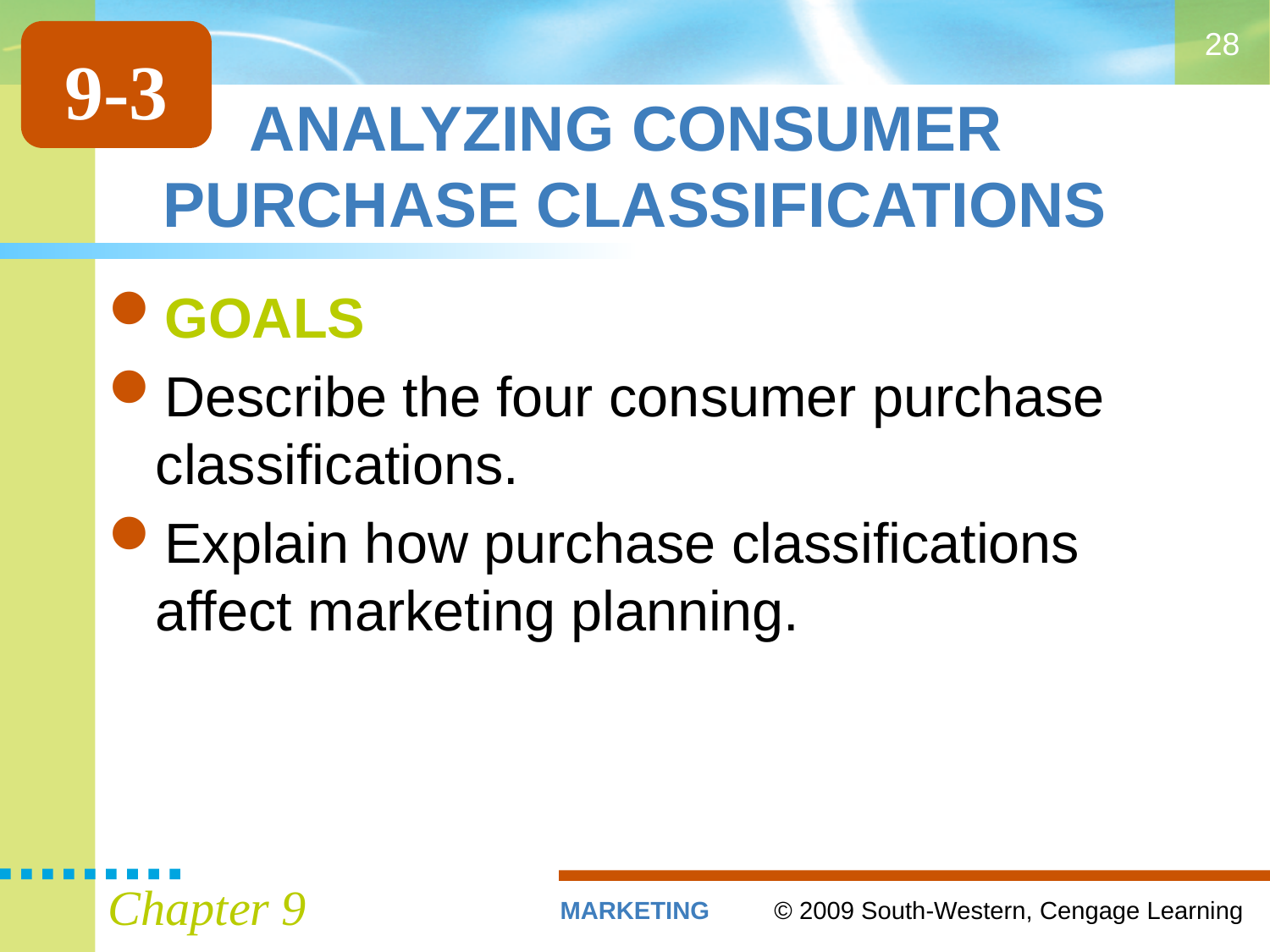

28
9-3
# ANALYZING CONSUMER PURCHASE CLASSIFICATIONS
GOALS
Describe the four consumer purchase classifications.
Explain how purchase classifications affect marketing planning.
Chapter 9